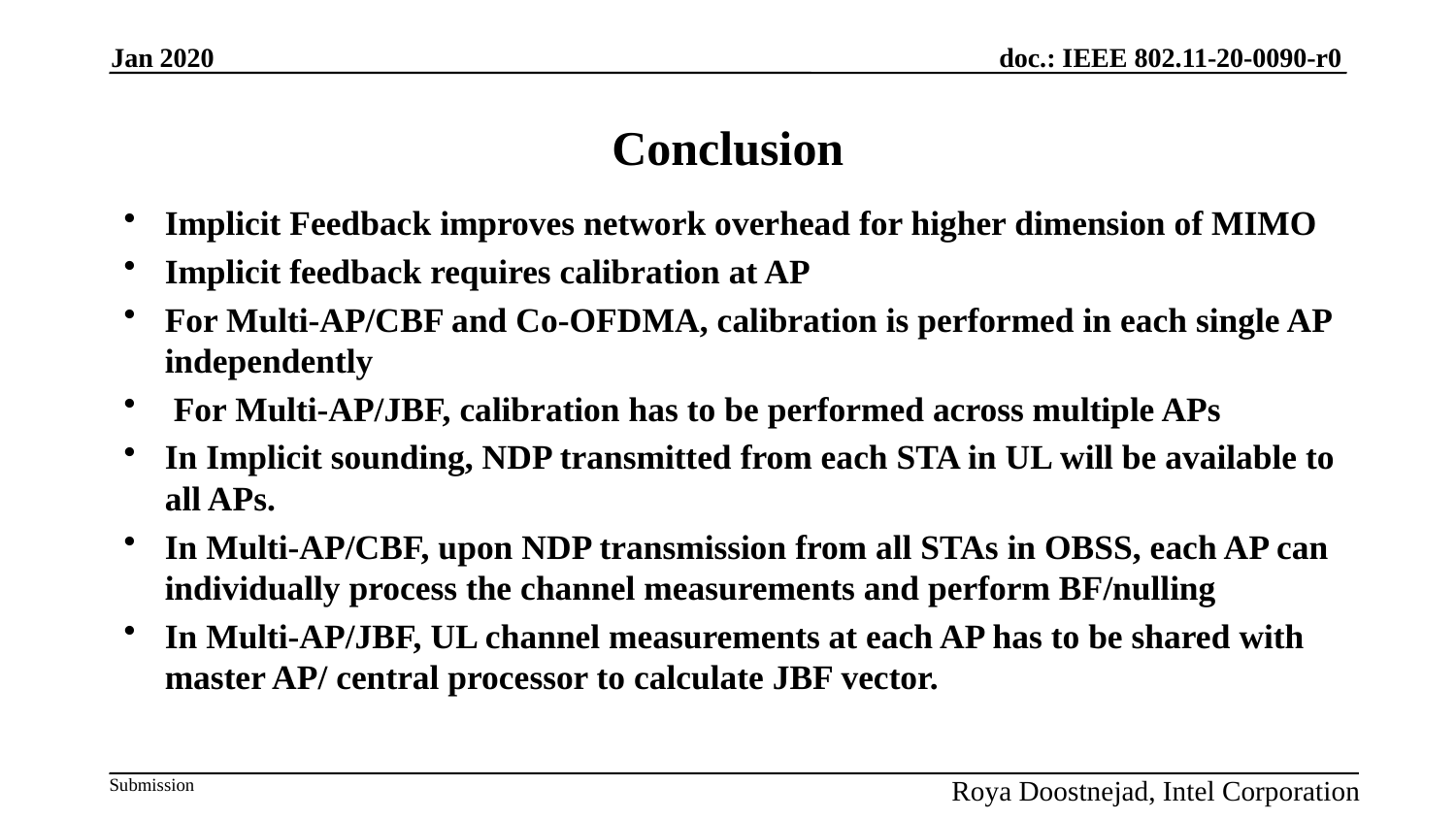

Jan 2020
# Conclusion
Implicit Feedback improves network overhead for higher dimension of MIMO
Implicit feedback requires calibration at AP
For Multi-AP/CBF and Co-OFDMA, calibration is performed in each single AP independently
 For Multi-AP/JBF, calibration has to be performed across multiple APs
In Implicit sounding, NDP transmitted from each STA in UL will be available to all APs.
In Multi-AP/CBF, upon NDP transmission from all STAs in OBSS, each AP can individually process the channel measurements and perform BF/nulling
In Multi-AP/JBF, UL channel measurements at each AP has to be shared with master AP/ central processor to calculate JBF vector.

Roya Doostnejad, Intel Corporation